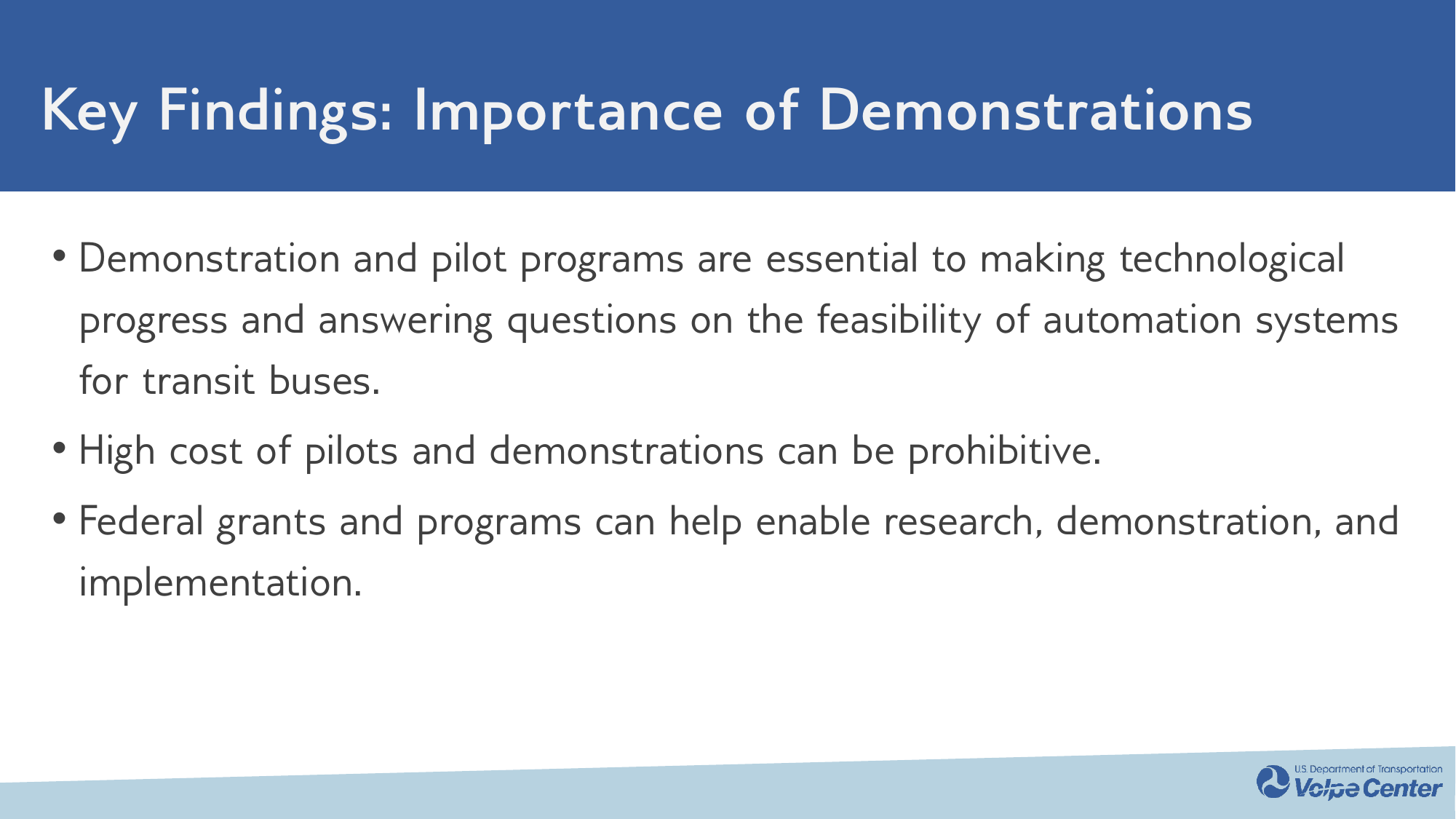

# Key Findings: Importance of Demonstrations
Demonstration and pilot programs are essential to making technological progress and answering questions on the feasibility of automation systems for transit buses.
High cost of pilots and demonstrations can be prohibitive.
Federal grants and programs can help enable research, demonstration, and implementation.